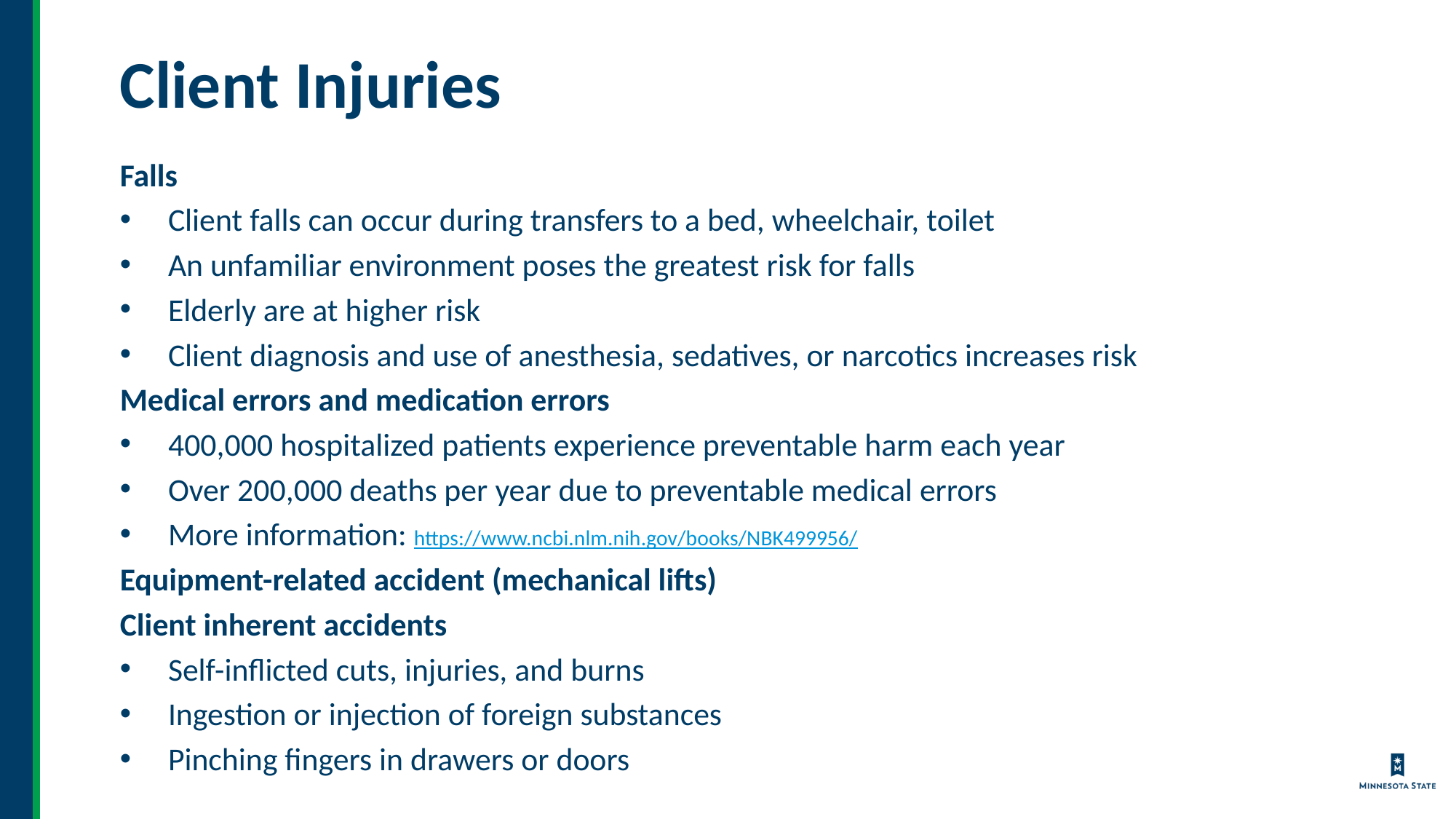

# Client Injuries
Falls
Client falls can occur during transfers to a bed, wheelchair, toilet
An unfamiliar environment poses the greatest risk for falls
Elderly are at higher risk
Client diagnosis and use of anesthesia, sedatives, or narcotics increases risk
Medical errors and medication errors
400,000 hospitalized patients experience preventable harm each year
Over 200,000 deaths per year due to preventable medical errors
More information: https://www.ncbi.nlm.nih.gov/books/NBK499956/
Equipment-related accident (mechanical lifts)
Client inherent accidents
Self-inflicted cuts, injuries, and burns
Ingestion or injection of foreign substances
Pinching fingers in drawers or doors